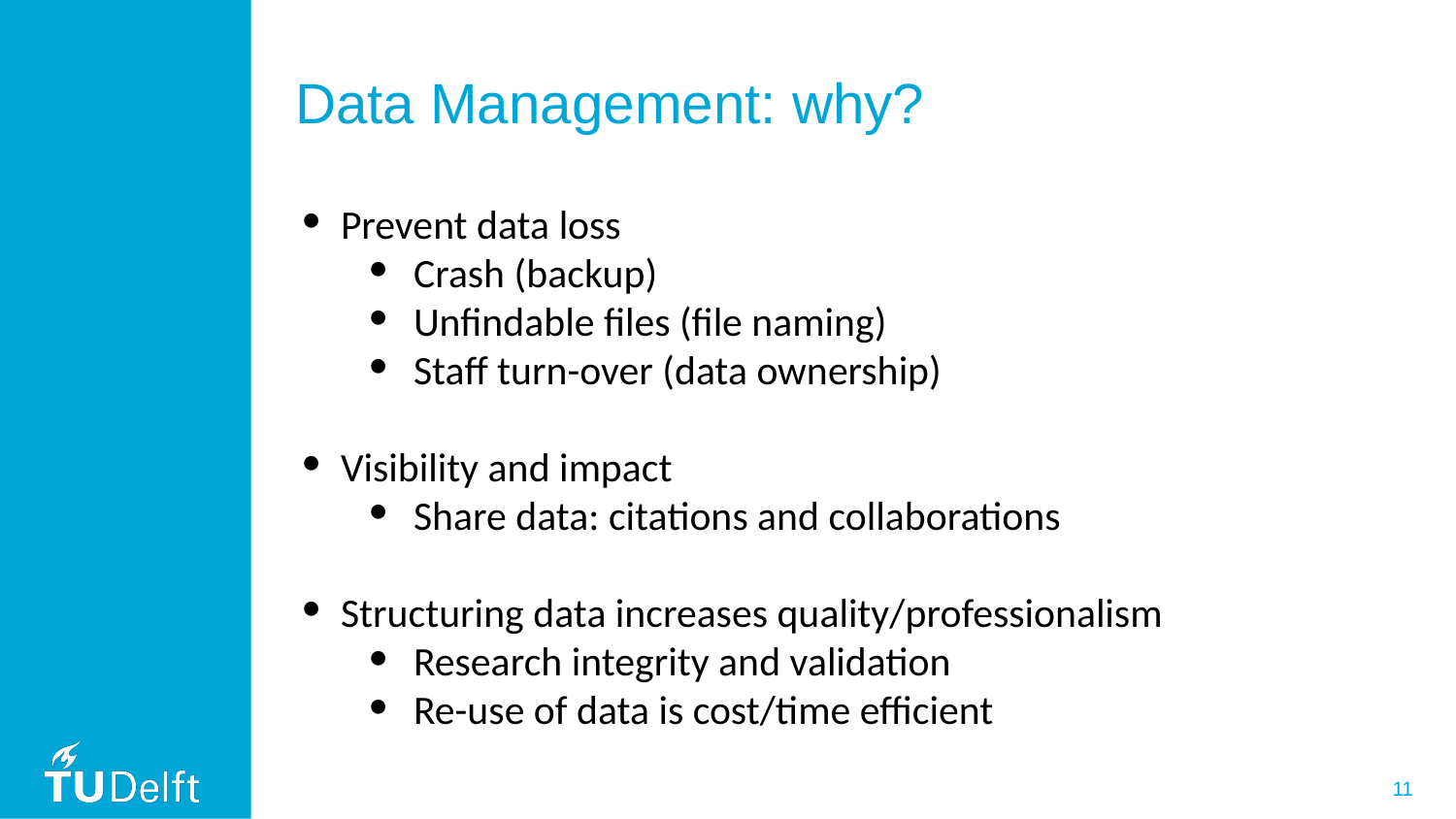

# Data Management: why?
Prevent data loss
Crash (backup)
Unfindable files (file naming)
Staff turn-over (data ownership)

Visibility and impact
Share data: citations and collaborations

Structuring data increases quality/professionalism
Research integrity and validation
Re-use of data is cost/time efficient